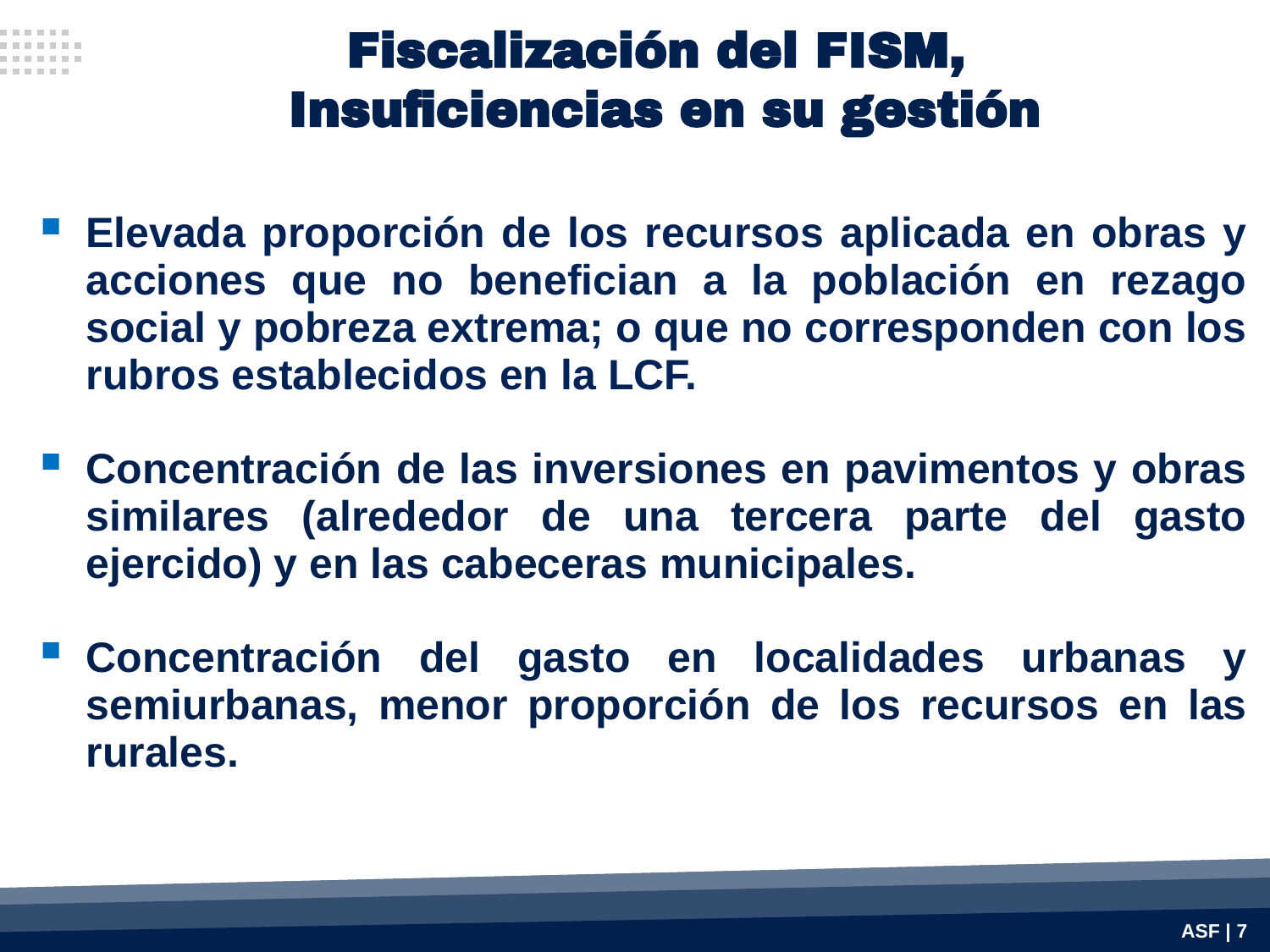

FISM
Fiscalización del FISM,
Insuficiencias en su gestión
| Elevada proporción de los recursos aplicada en obras y acciones que no benefician a la población en rezago social y pobreza extrema; o que no corresponden con los rubros establecidos en la LCF. Concentración de las inversiones en pavimentos y obras similares (alrededor de una tercera parte del gasto ejercido) y en las cabeceras municipales. Concentración del gasto en localidades urbanas y semiurbanas, menor proporción de los recursos en las rurales. |
| --- |
ASF | 7